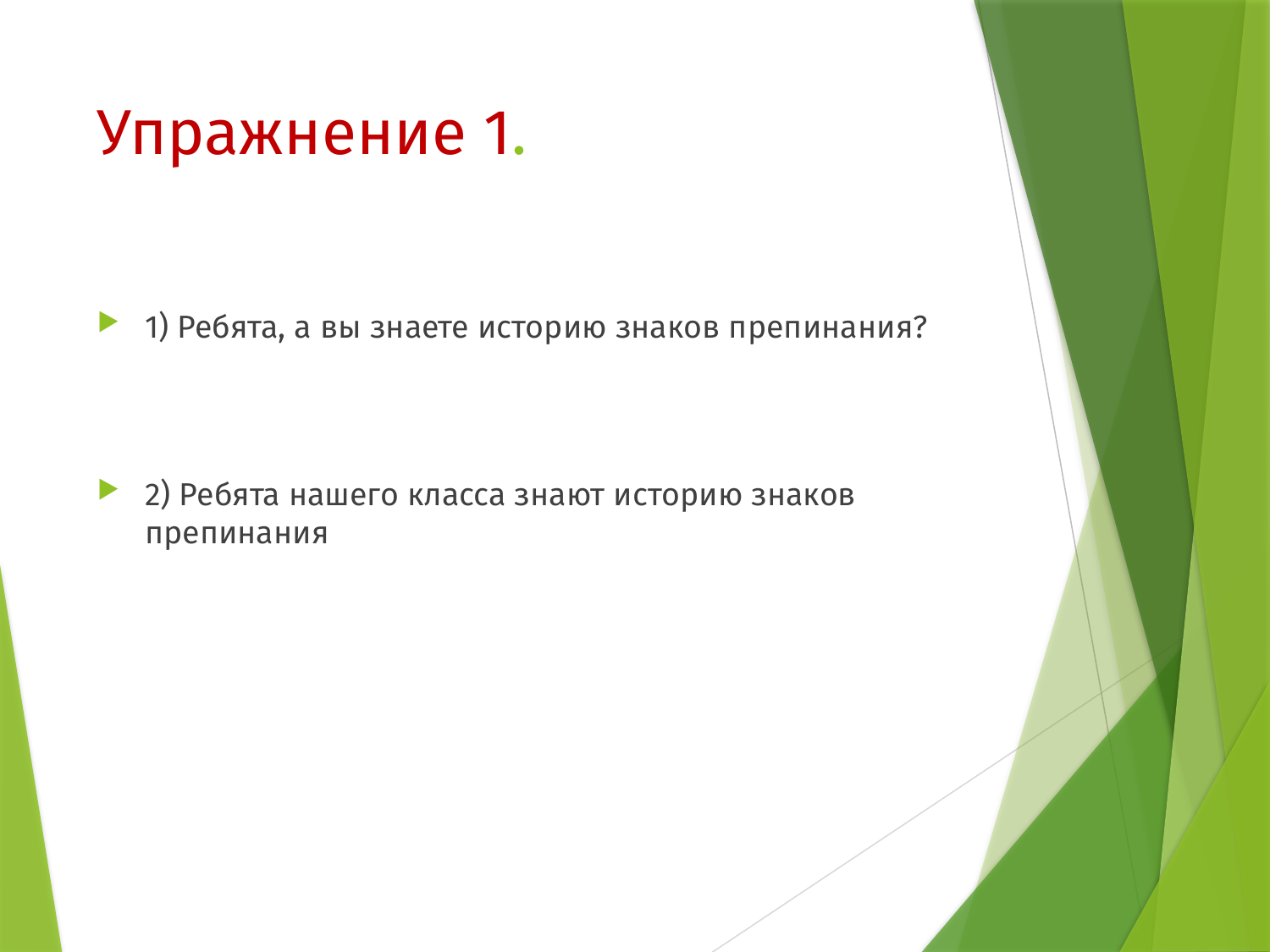

# Упражнение 1.
1) Ребята, а вы знаете историю знаков препинания?

2) Ребята нашего класса знают историю знаков препинания